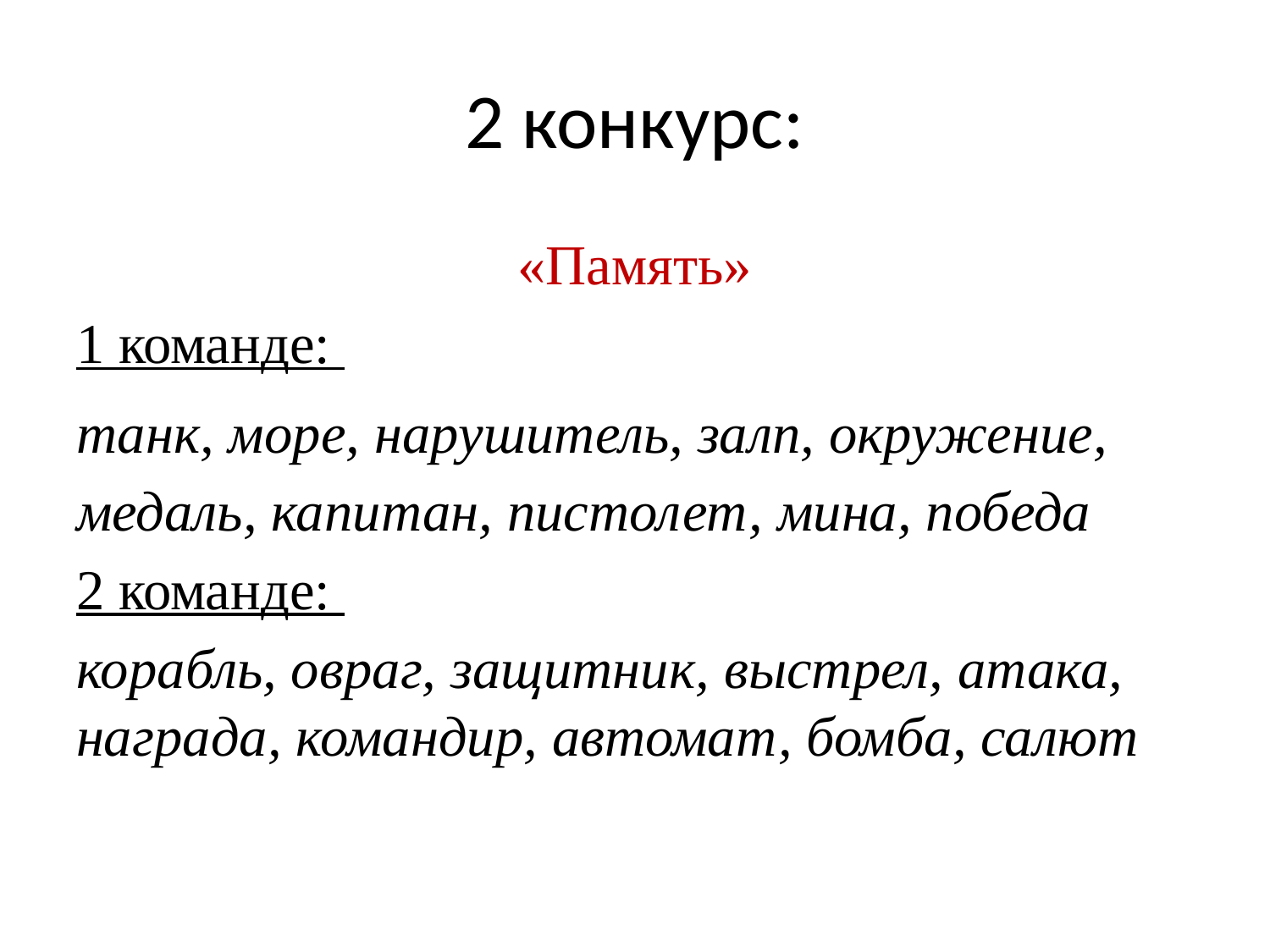

# 2 конкурс:
«Память»
1 команде:
танк, море, нарушитель, залп, окружение, медаль, капитан, пистолет, мина, победа
2 команде:
корабль, овраг, защитник, выстрел, атака, награда, командир, автомат, бомба, салют